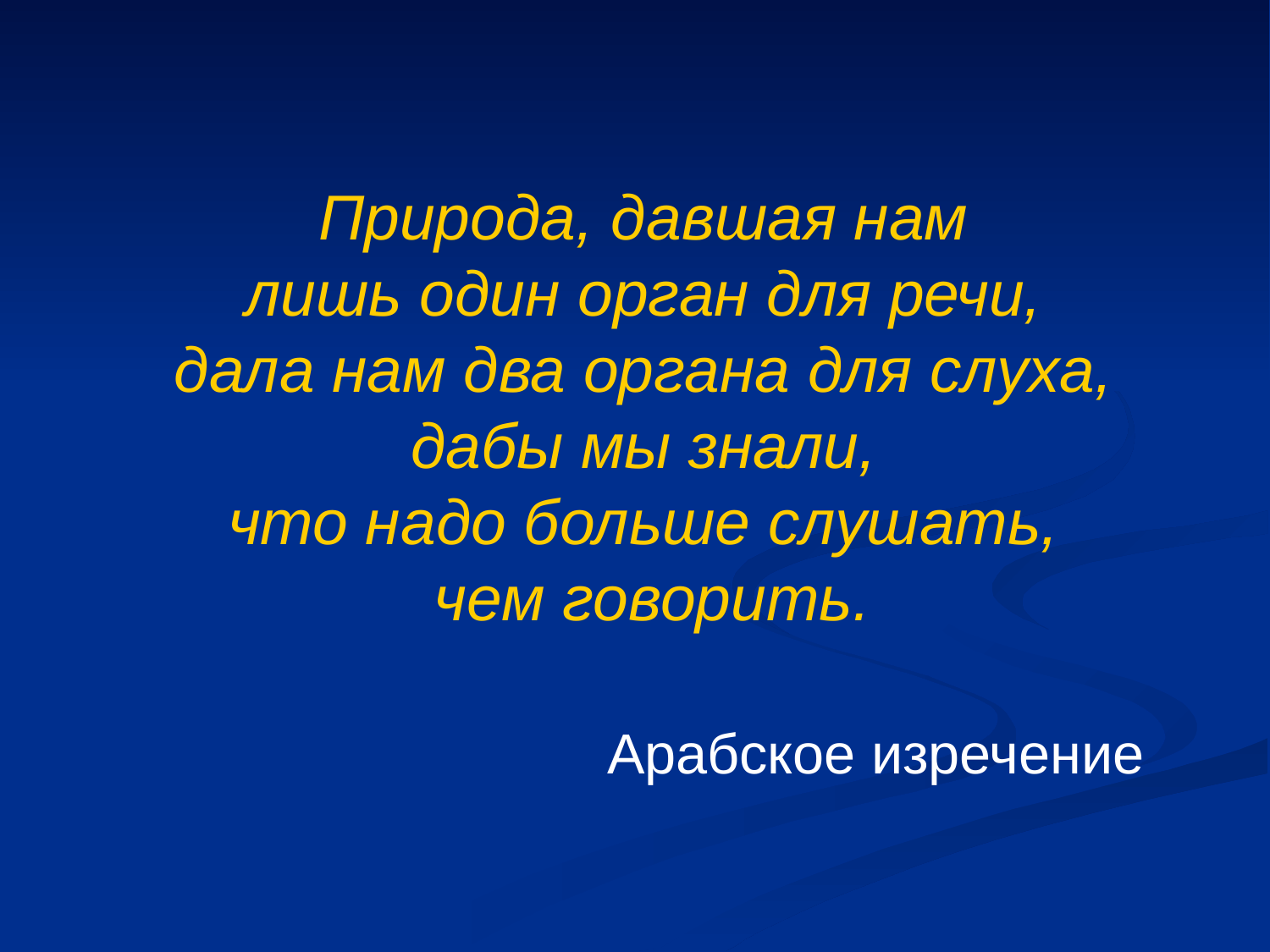

# Природа, давшая нам лишь один орган для речи, дала нам два органа для слуха, дабы мы знали, что надо больше слушать, чем говорить. Арабское изречение